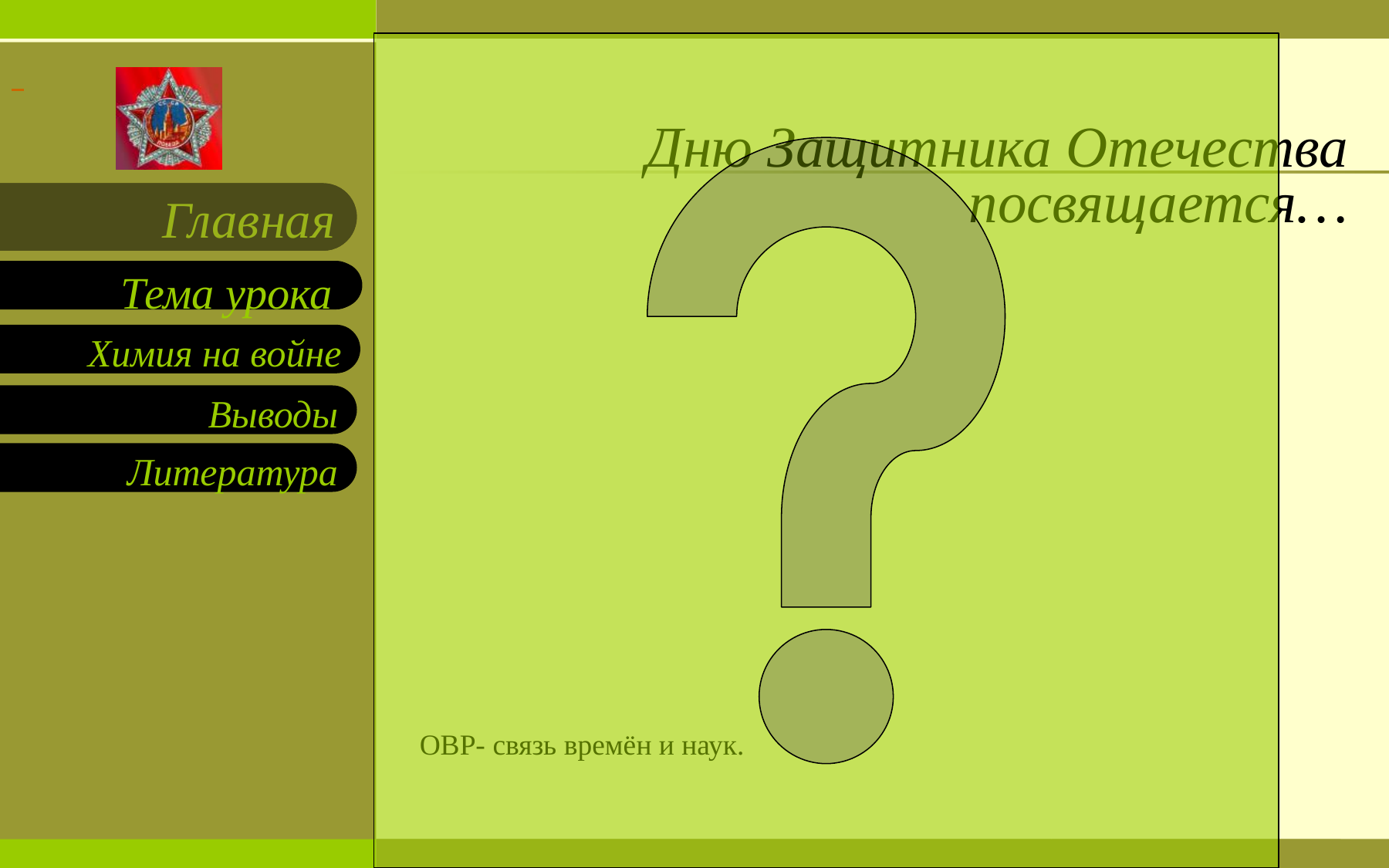

# Дню Защитника Отечества посвящается…

Тема урока
ОВР- связь времён и наук.